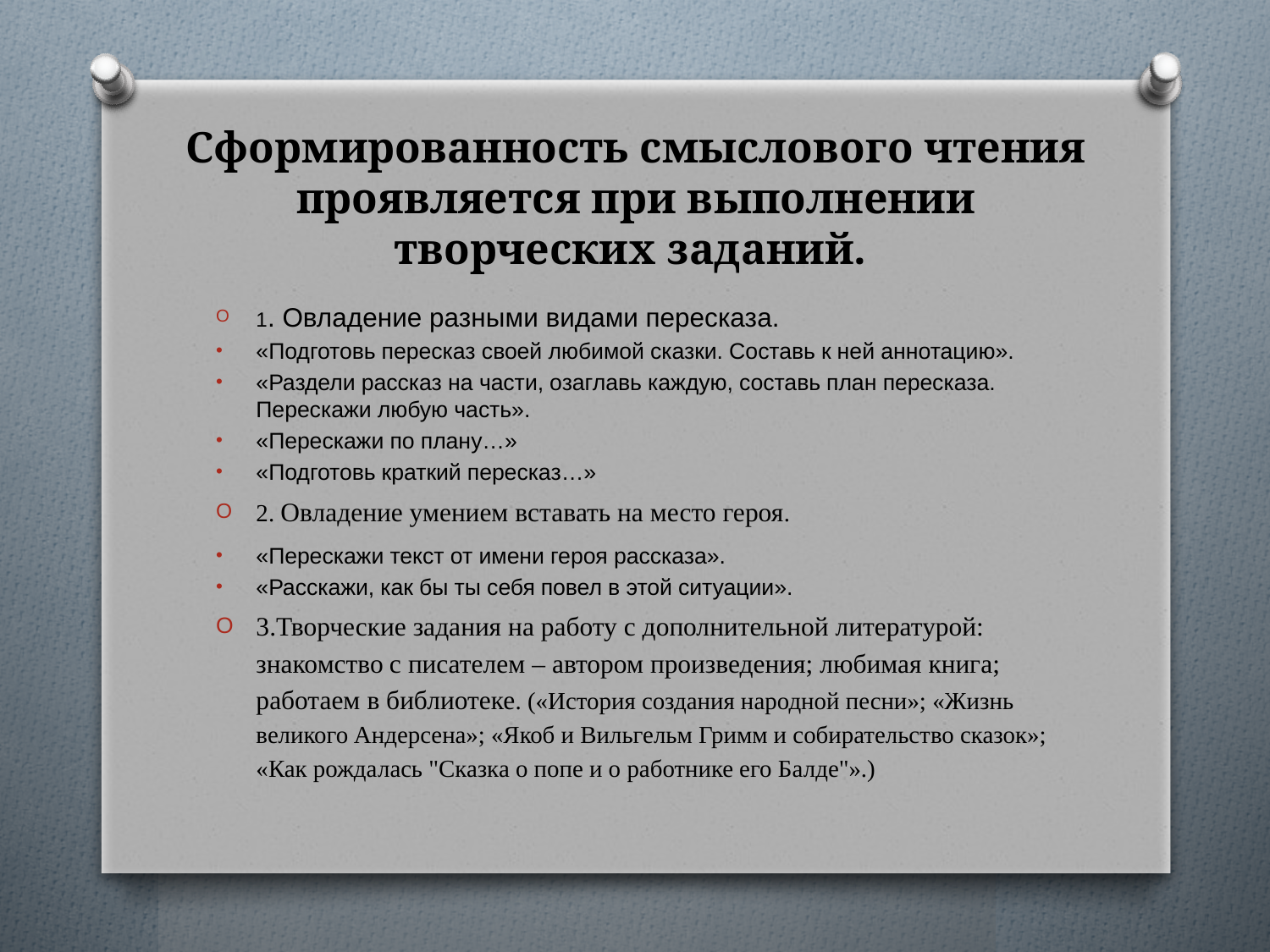

# Сформированность смыслового чтения проявляется при выполнении творческих заданий.
1. Овладение разными видами пересказа.
«Подготовь пересказ своей любимой сказки. Составь к ней аннотацию».
«Раздели рассказ на части, озаглавь каждую, составь план пересказа. Перескажи любую часть».
«Перескажи по плану…»
«Подготовь краткий пересказ…»
2. Овладение умением вставать на место героя.
«Перескажи текст от имени героя рассказа».
«Расскажи, как бы ты себя повел в этой ситуации».
3.Творческие задания на работу с дополнительной литературой: знакомство с писателем – автором произведения; любимая книга; работаем в библиотеке. («История создания народной песни»; «Жизнь великого Андерсена»; «Якоб и Вильгельм Гримм и собирательство сказок»; «Как рождалась "Сказка о попе и о работнике его Балде"».)